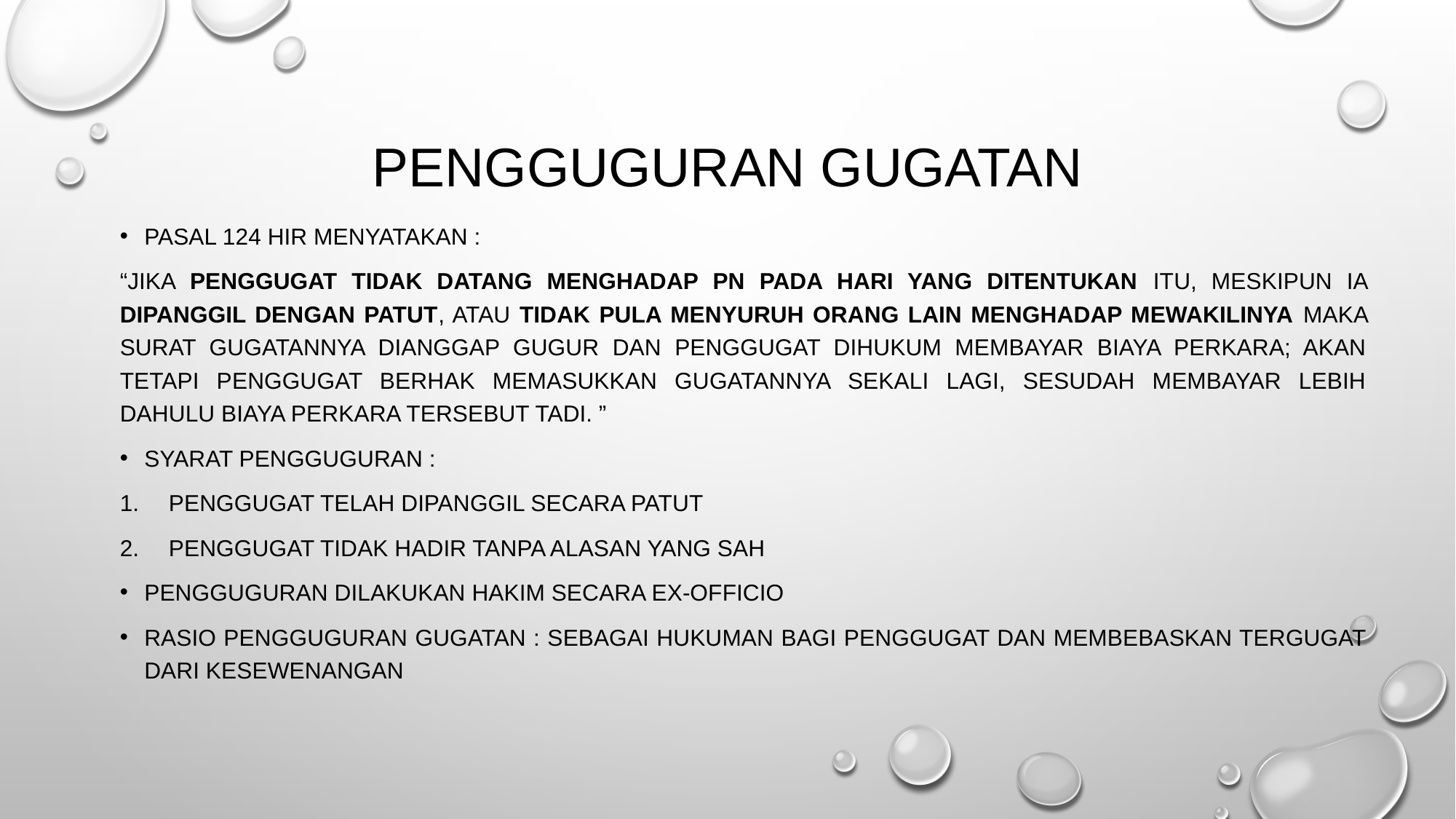

# Pengguguran Gugatan
Pasal 124 HIR menyatakan :
“Jika Penggugat tidak datang menghadap PN pada hari yang ditentukan itu, meskipun ia dipanggil dengan patut, atau tidak pula menyuruh orang lain menghadap mewakilinya maka surat gugatannya dianggap gugur dan penggugat dihukum membayar biaya perkara; akan tetapi penggugat berhak memasukkan gugatannya sekali lagi, sesudah membayar lebih dahulu biaya perkara tersebut tadi. ”
Syarat pengguguran :
Penggugat telah dipanggil secara patut
Penggugat tidak hadir tanpa alasan yang sah
Pengguguran dilakukan hakim secara ex-officio
Rasio pengguguran gugatan : sebagai hukuman bagi Penggugat dan membebaskan tergugat dari kesewenangan